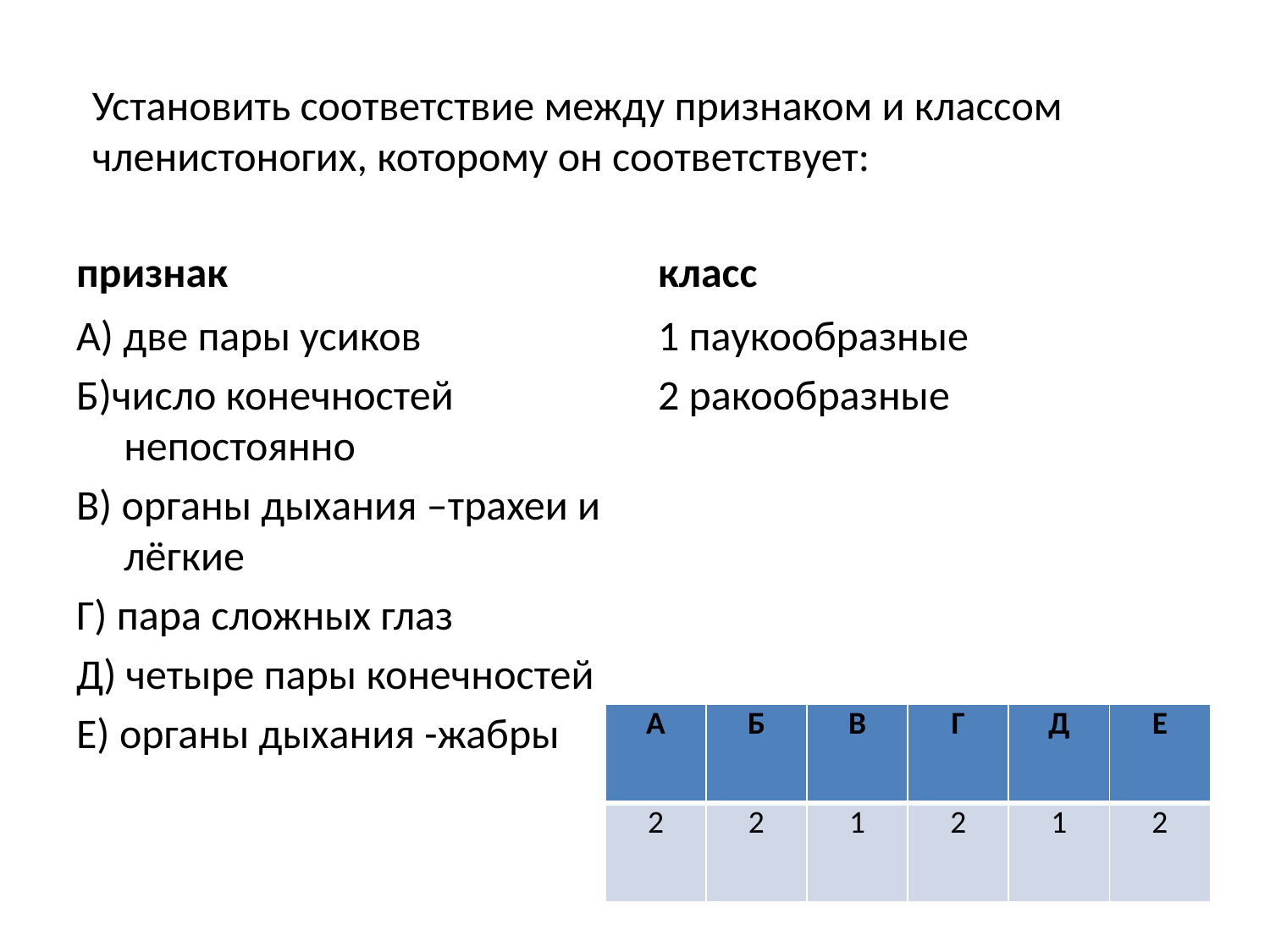

# Установить соответствие между признаком и классом членистоногих, которому он соответствует:
признак
класс
А) две пары усиков
Б)число конечностей непостоянно
В) органы дыхания –трахеи и лёгкие
Г) пара сложных глаз
Д) четыре пары конечностей
Е) органы дыхания -жабры
1 паукообразные
2 ракообразные
| А | Б | В | Г | Д | Е |
| --- | --- | --- | --- | --- | --- |
| 2 | 2 | 1 | 2 | 1 | 2 |